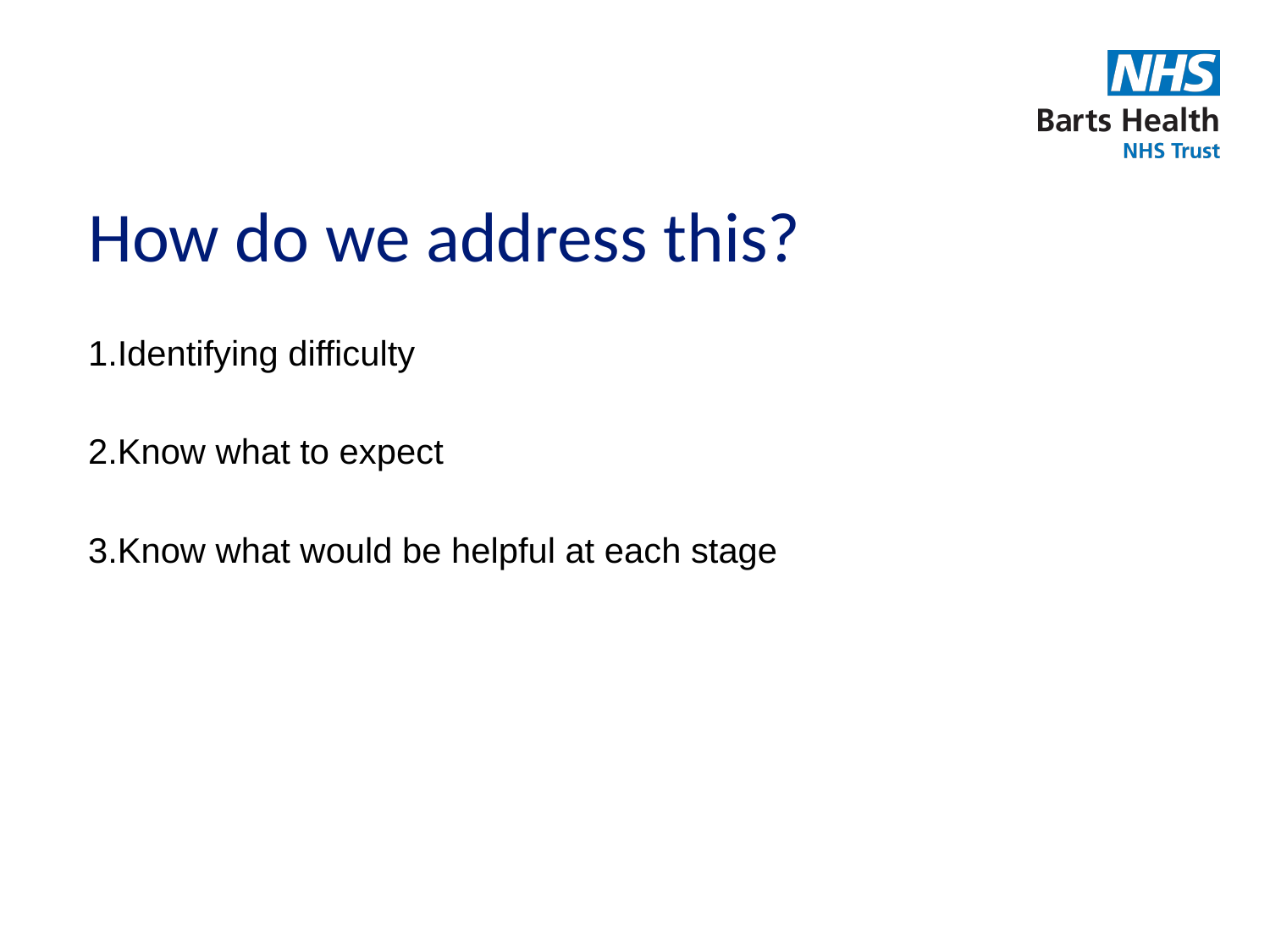

# How do we address this?
Identifying difficulty
Know what to expect
Know what would be helpful at each stage